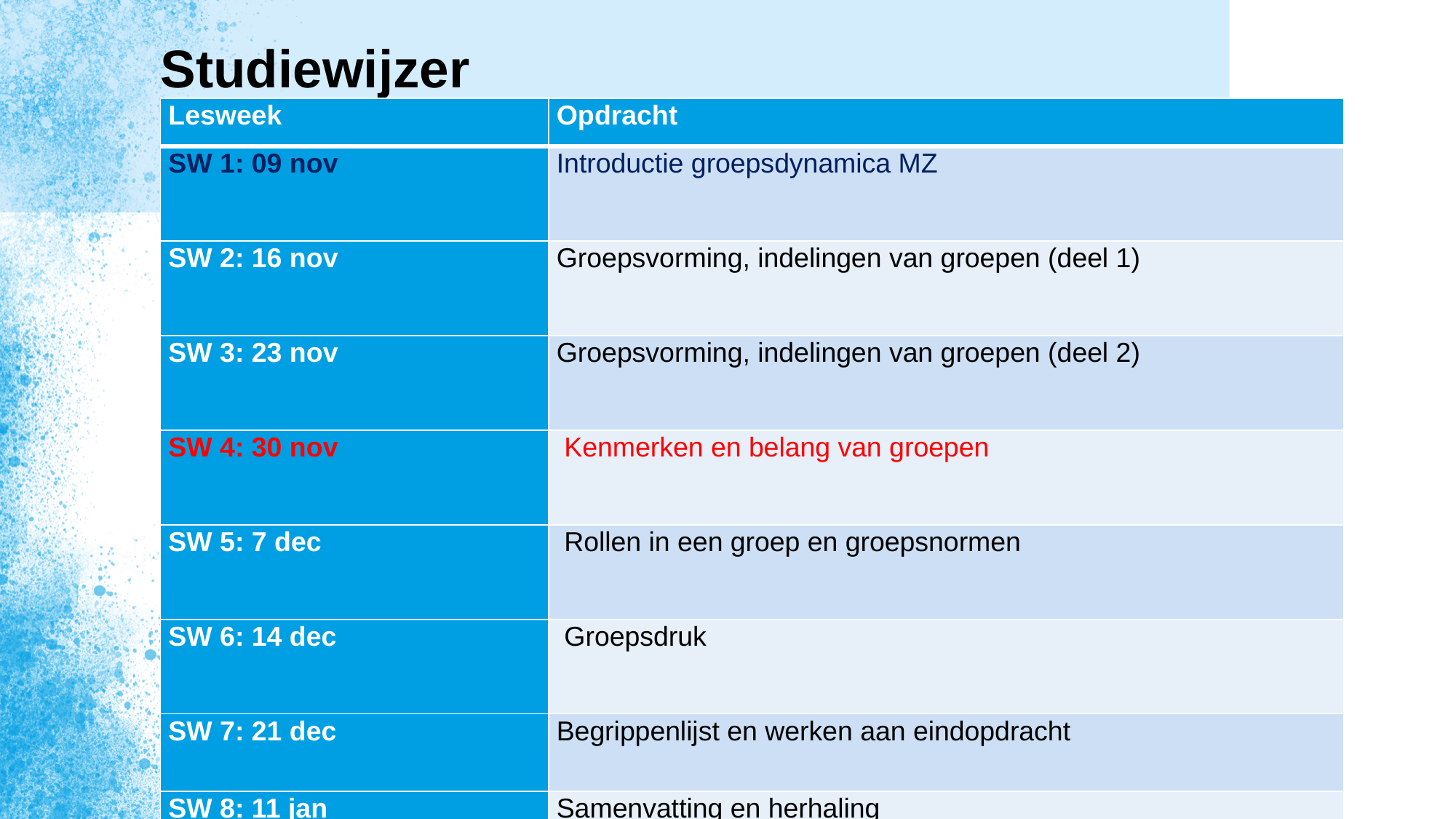

# Studiewijzer
| Lesweek | Opdracht |
| --- | --- |
| SW 1: 09 nov | Introductie groepsdynamica MZ |
| SW 2: 16 nov | Groepsvorming, indelingen van groepen (deel 1) |
| SW 3: 23 nov | Groepsvorming, indelingen van groepen (deel 2) |
| SW 4: 30 nov | Kenmerken en belang van groepen |
| SW 5: 7 dec | Rollen in een groep en groepsnormen |
| SW 6: 14 dec | Groepsdruk |
| SW 7: 21 dec | Begrippenlijst en werken aan eindopdracht |
| SW 8: 11 jan | Samenvatting en herhaling |